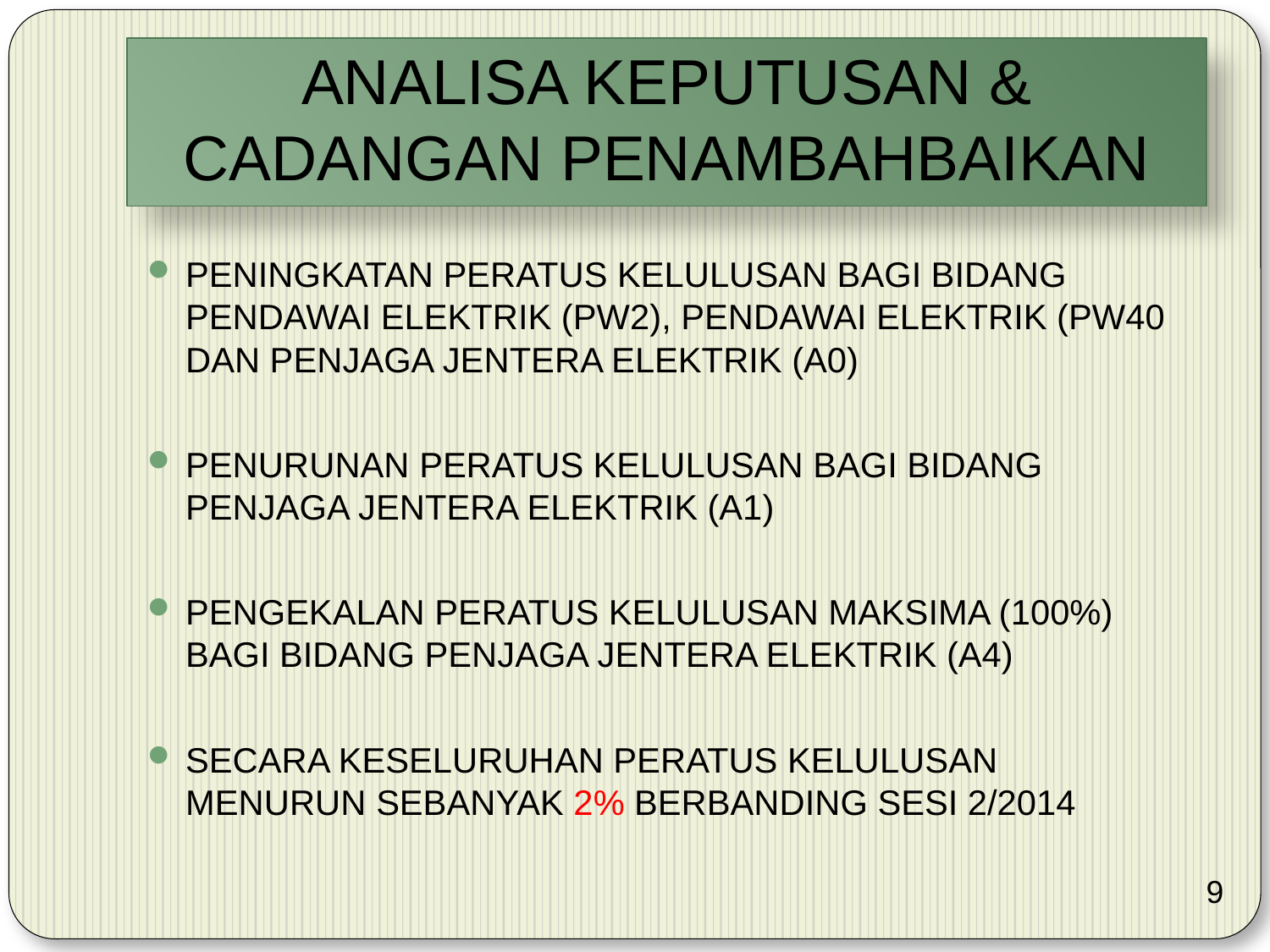

# ANALISA KEPUTUSAN & CADANGAN PENAMBAHBAIKAN
PENINGKATAN PERATUS KELULUSAN BAGI BIDANG PENDAWAI ELEKTRIK (PW2), PENDAWAI ELEKTRIK (PW40 DAN PENJAGA JENTERA ELEKTRIK (A0)

PENURUNAN PERATUS KELULUSAN BAGI BIDANG PENJAGA JENTERA ELEKTRIK (A1)

PENGEKALAN PERATUS KELULUSAN MAKSIMA (100%) BAGI BIDANG PENJAGA JENTERA ELEKTRIK (A4)

SECARA KESELURUHAN PERATUS KELULUSAN MENURUN SEBANYAK 2% BERBANDING SESI 2/2014

9